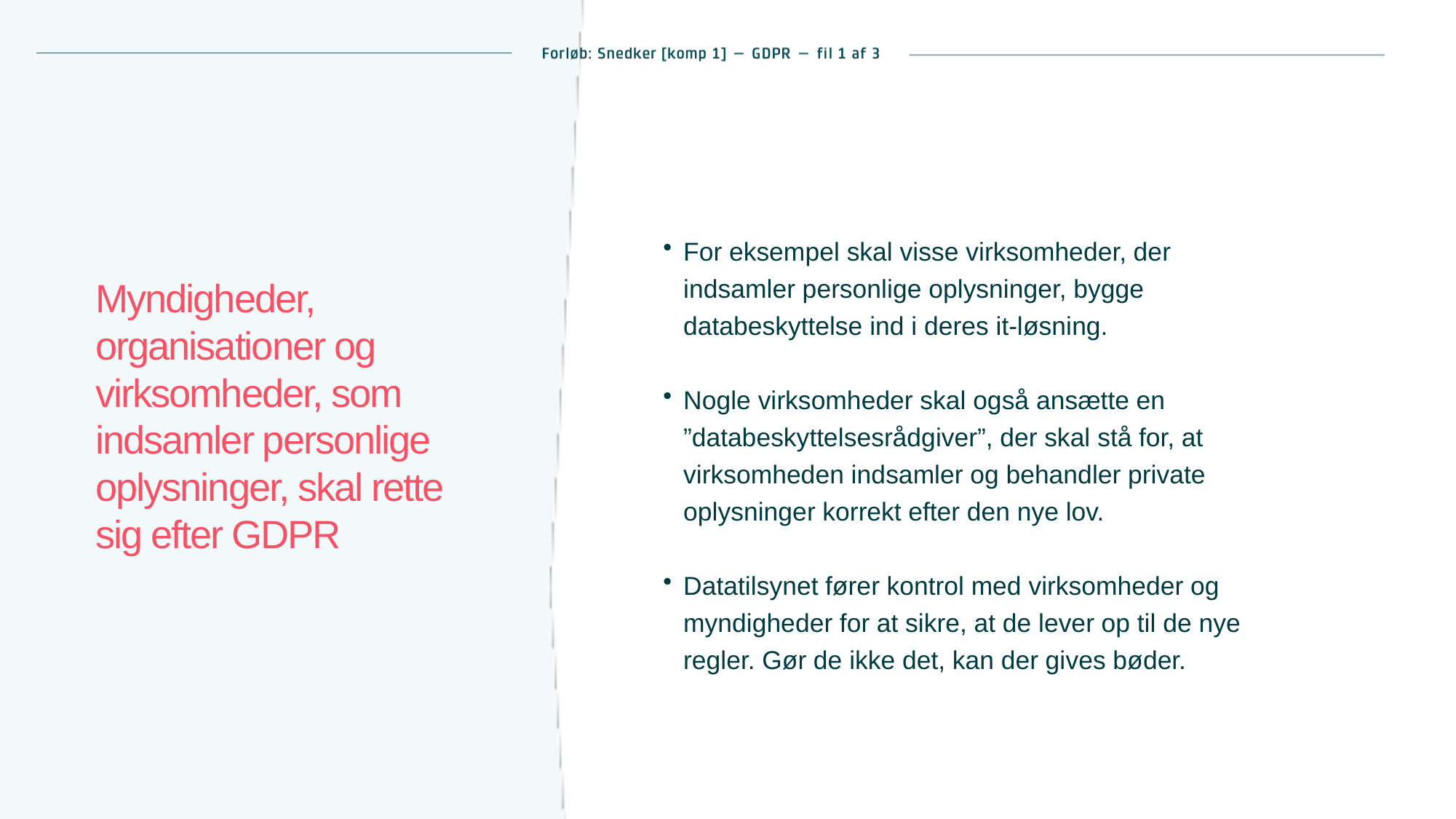

For eksempel skal visse virksomheder, der indsamler personlige oplysninger, bygge databeskyttelse ind i deres it-løsning.

Nogle virksomheder skal også ansætte en ”databeskyttelsesrådgiver”, der skal stå for, at virksomheden indsamler og behandler private oplysninger korrekt efter den nye lov.

Datatilsynet fører kontrol med virksomheder og myndigheder for at sikre, at de lever op til de nye regler. Gør de ikke det, kan der gives bøder.
# Myndigheder, organisationer og virksomheder, som indsamler personlige oplysninger, skal rette sig efter GDPR
10